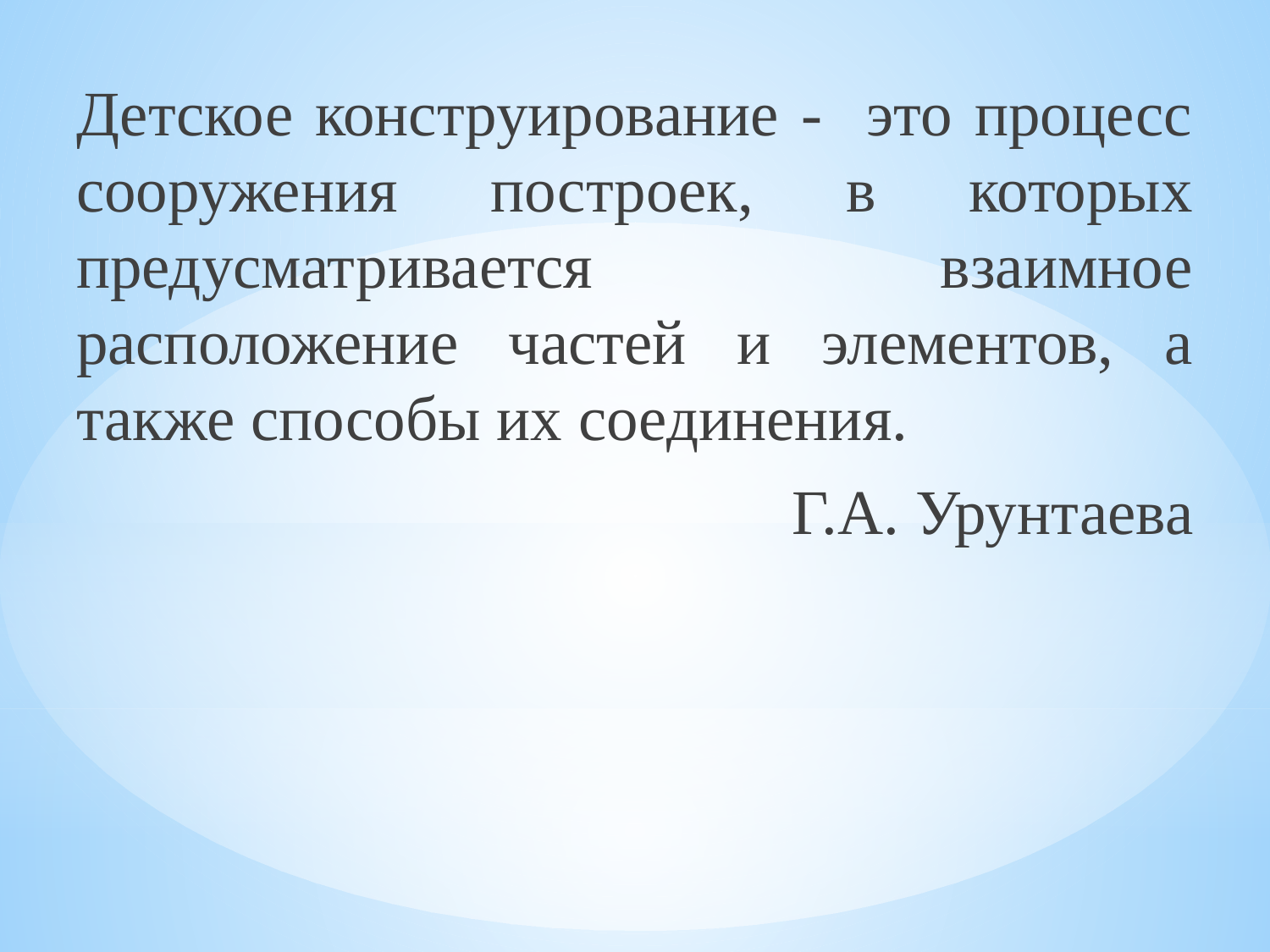

Детское конструирование -  это процесс сооружения построек, в которых предусматривается взаимное расположение частей и элементов, а также способы их соединения.
Г.А. Урунтаева